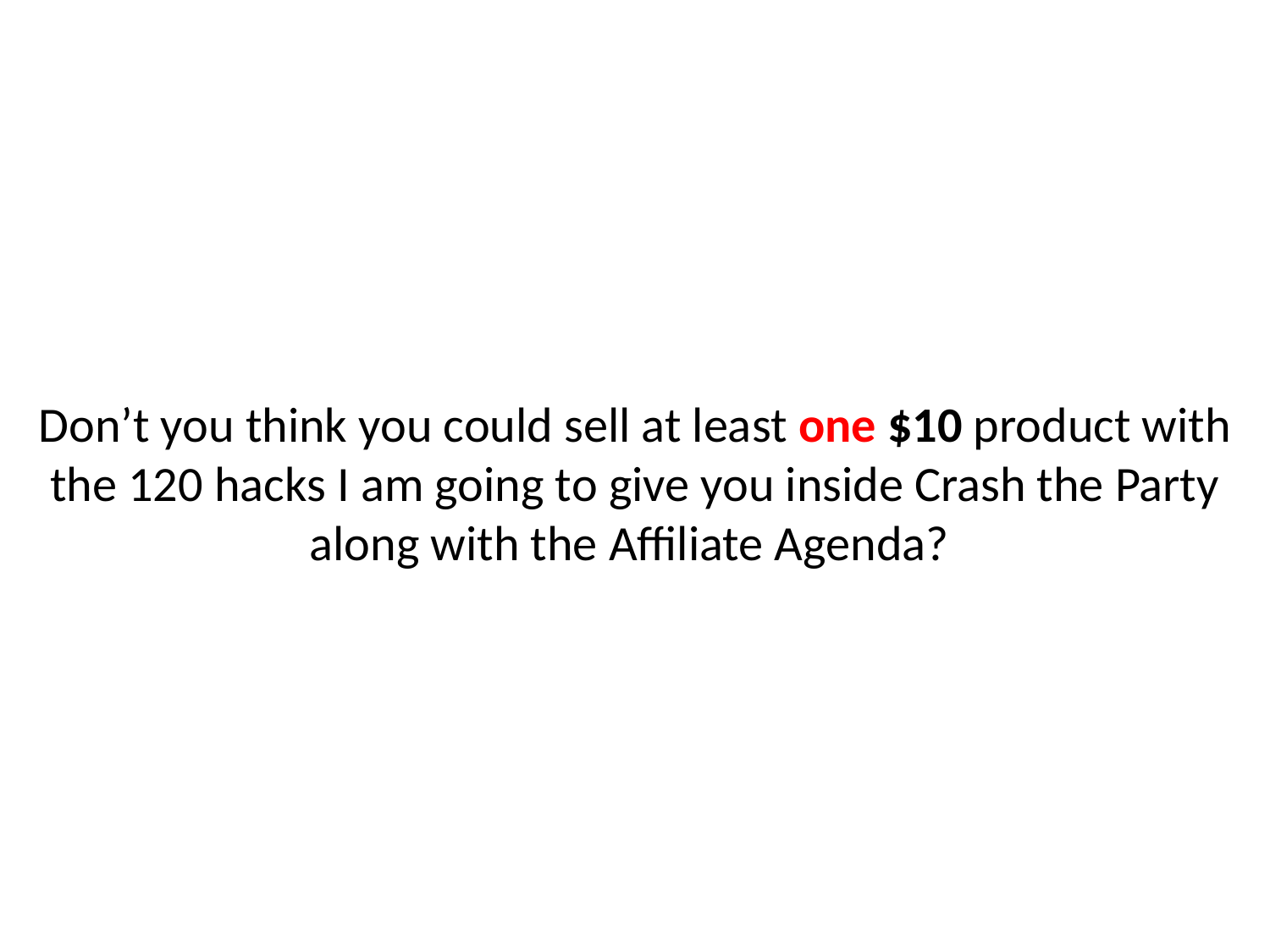

# Don’t you think you could sell at least one $10 product with the 120 hacks I am going to give you inside Crash the Party along with the Affiliate Agenda?